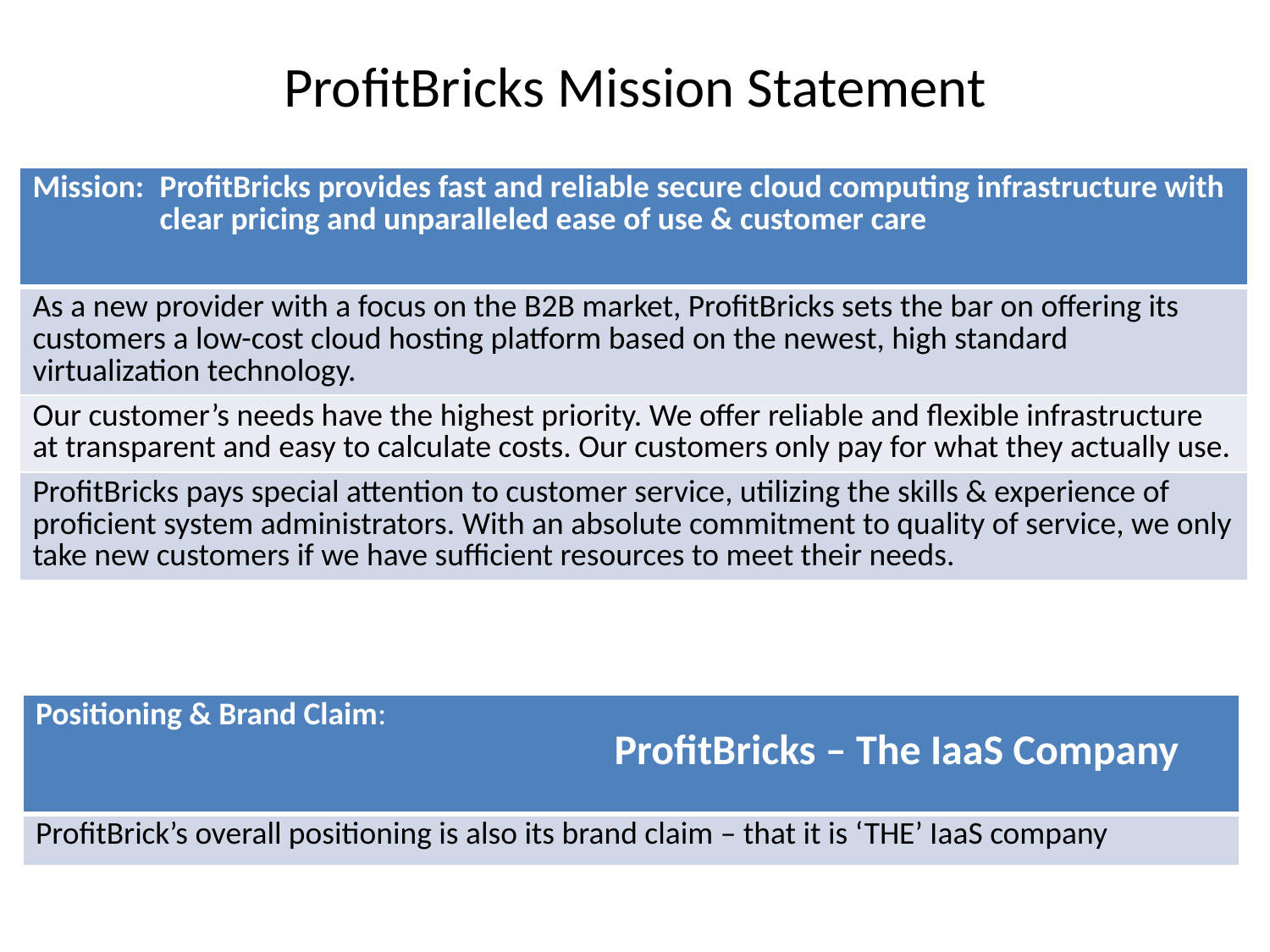

# ProfitBricks Mission Statement
| Mission: ProfitBricks provides fast and reliable secure cloud computing infrastructure with clear pricing and unparalleled ease of use & customer care |
| --- |
| As a new provider with a focus on the B2B market, ProfitBricks sets the bar on offering its customers a low-cost cloud hosting platform based on the newest, high standard virtualization technology. |
| Our customer’s needs have the highest priority. We offer reliable and flexible infrastructure at transparent and easy to calculate costs. Our customers only pay for what they actually use. |
| ProfitBricks pays special attention to customer service, utilizing the skills & experience of proficient system administrators. With an absolute commitment to quality of service, we only take new customers if we have sufficient resources to meet their needs. |
| Positioning & Brand Claim: ProfitBricks – The IaaS Company |
| --- |
| ProfitBrick’s overall positioning is also its brand claim – that it is ‘THE’ IaaS company |